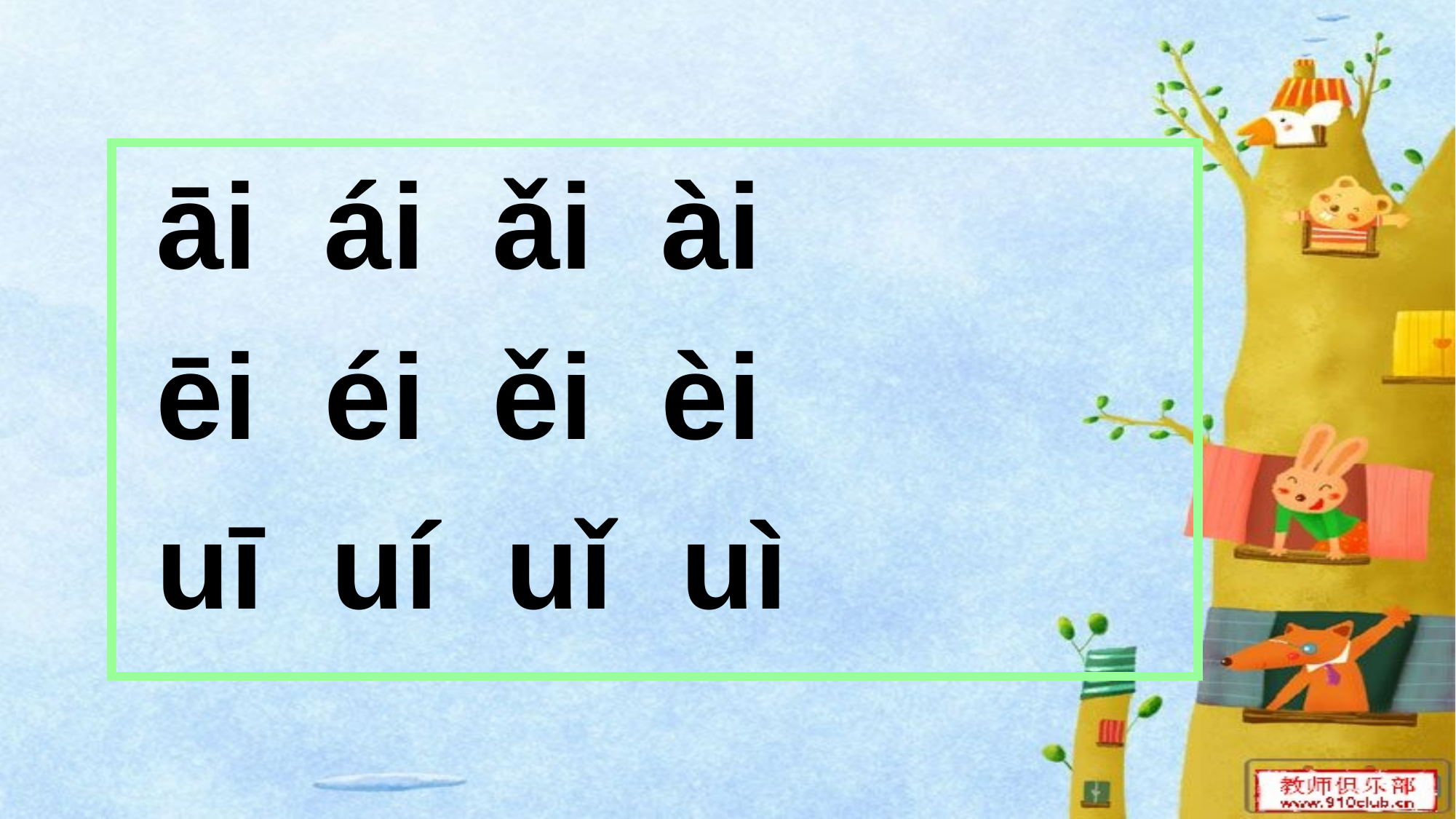

āi  ái  ǎi  ài
 ēi  éi  ěi  èi
 uī  uí  uǐ  uì